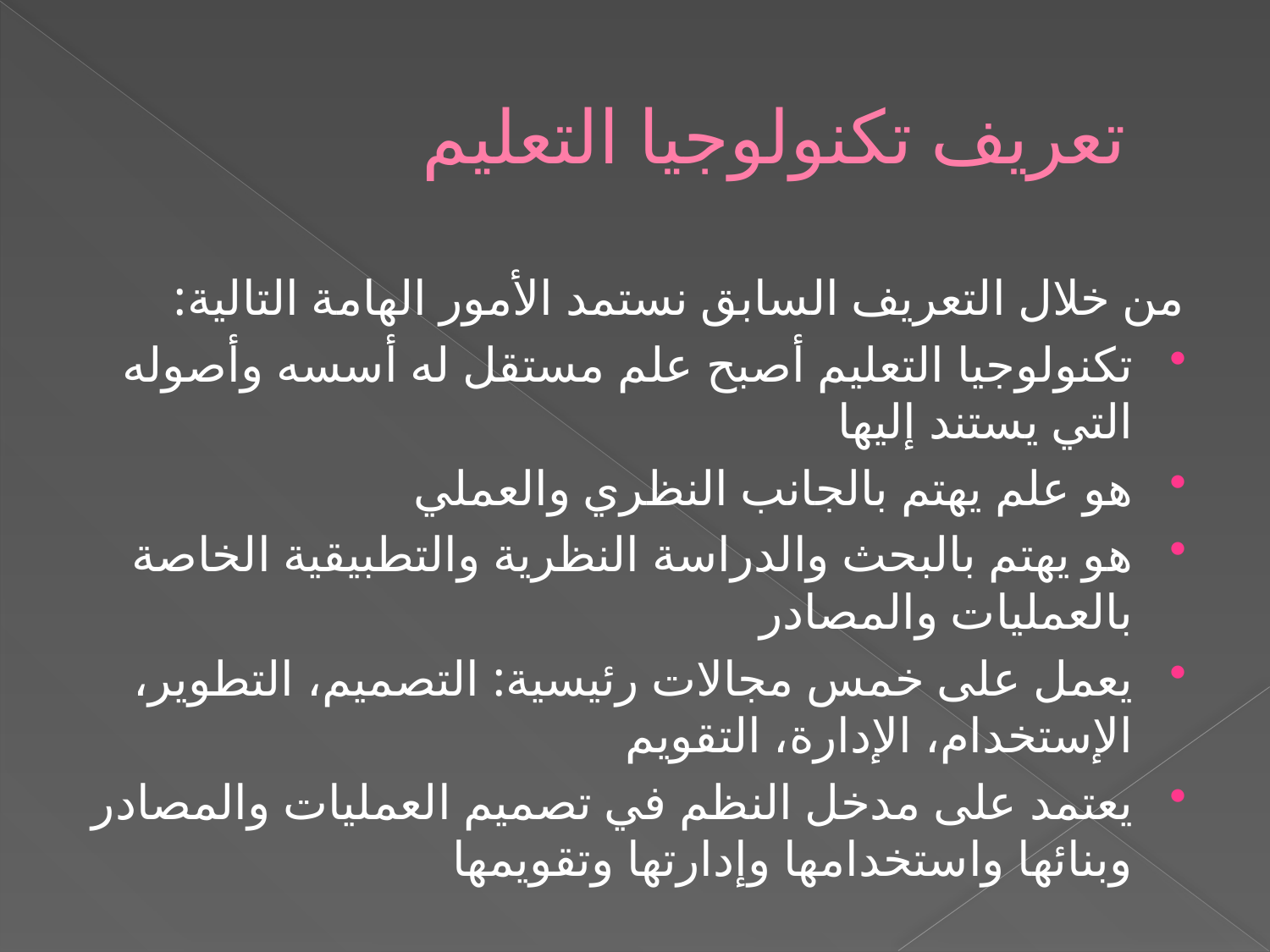

# تعريف تكنولوجيا التعليم
من خلال التعريف السابق نستمد الأمور الهامة التالية:
تكنولوجيا التعليم أصبح علم مستقل له أسسه وأصوله التي يستند إليها
هو علم يهتم بالجانب النظري والعملي
هو يهتم بالبحث والدراسة النظرية والتطبيقية الخاصة بالعمليات والمصادر
يعمل على خمس مجالات رئيسية: التصميم، التطوير، الإستخدام، الإدارة، التقويم
يعتمد على مدخل النظم في تصميم العمليات والمصادر وبنائها واستخدامها وإدارتها وتقويمها